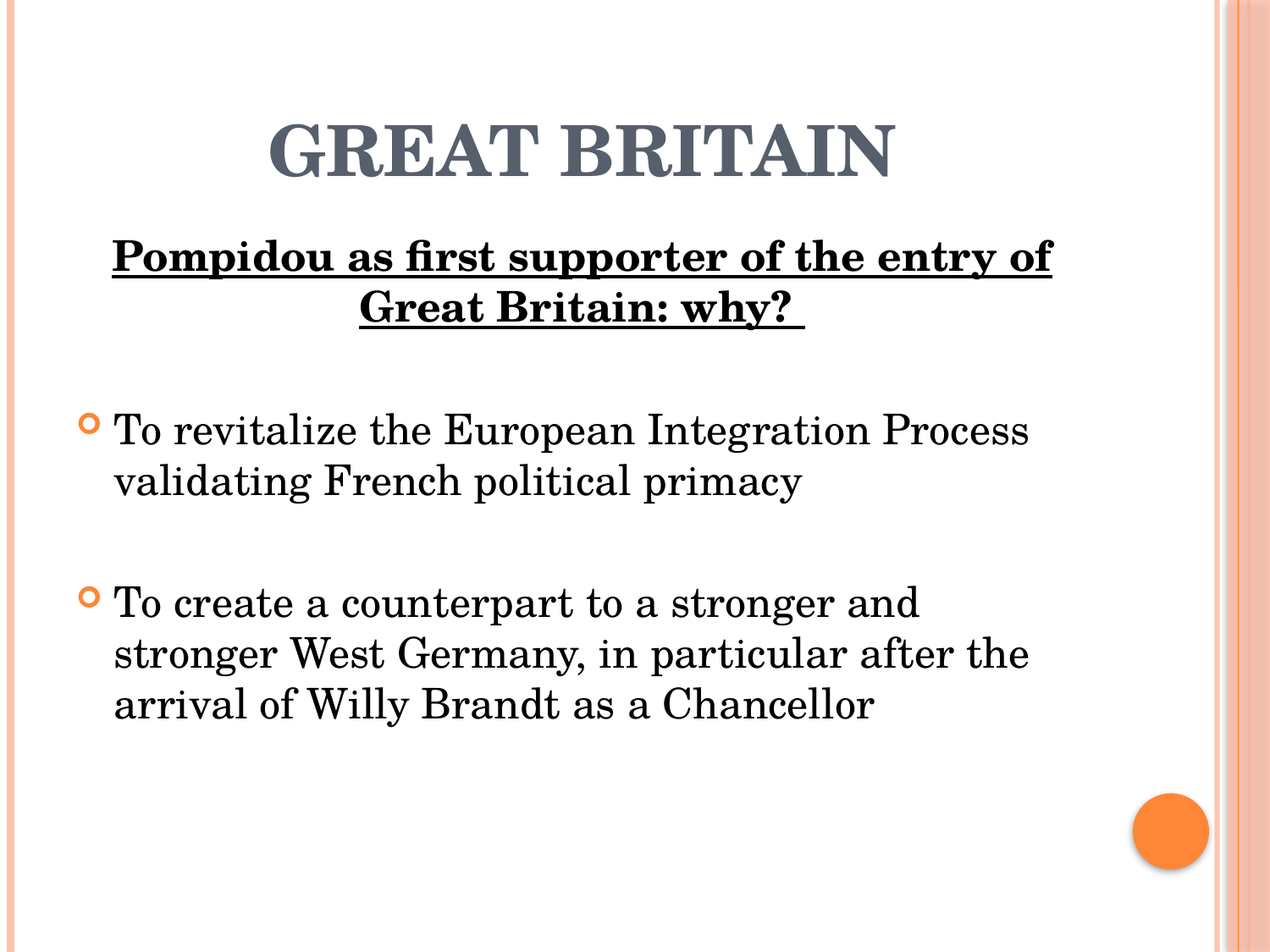

# GREAT BRITAIN
Pompidou as first supporter of the entry of Great Britain: why?

To revitalize the European Integration Process validating French political primacy

To create a counterpart to a stronger and stronger West Germany, in particular after the arrival of Willy Brandt as a Chancellor